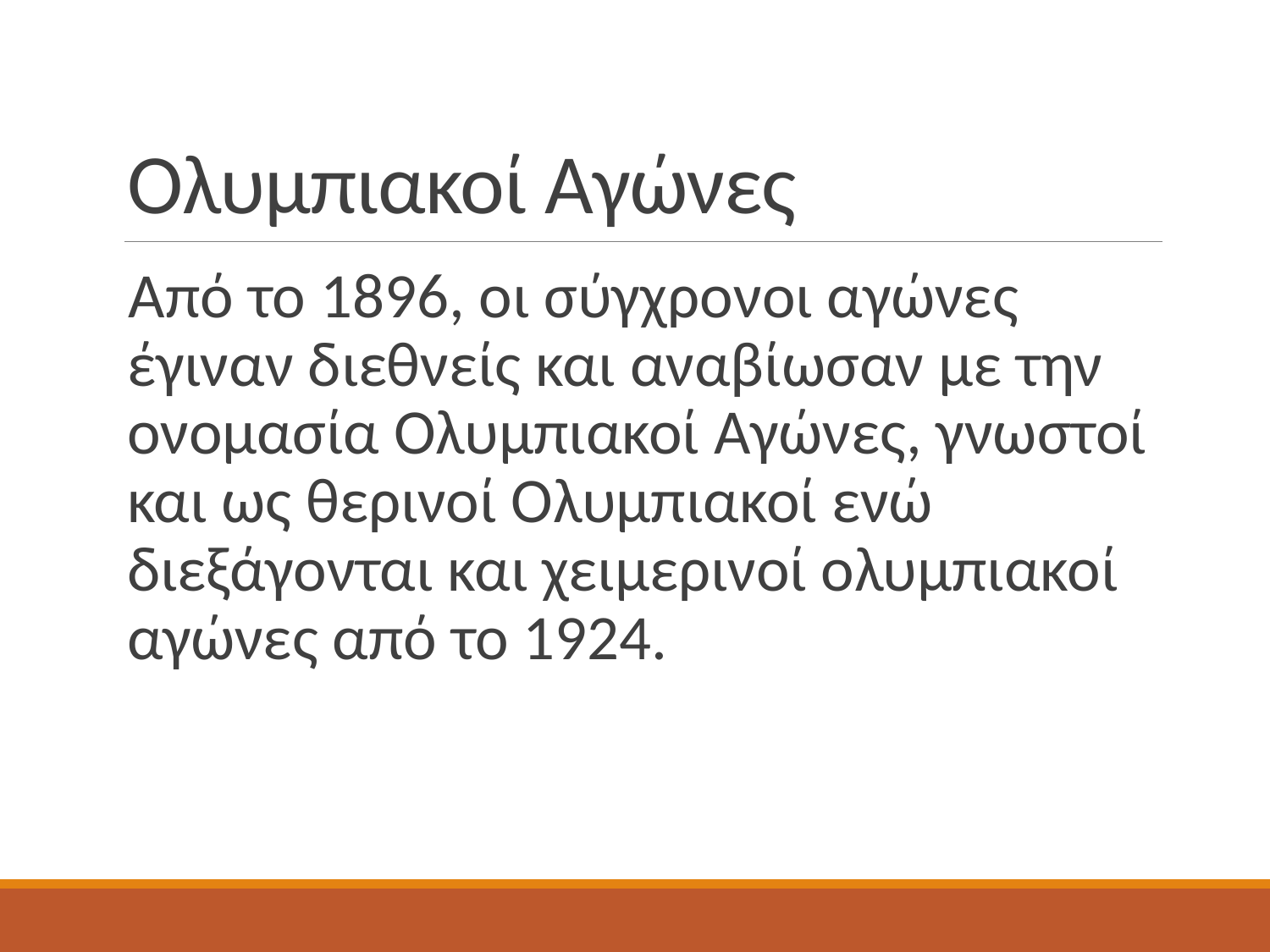

# Ολυμπιακοί Αγώνες
Από το 1896, οι σύγχρονοι αγώνες έγιναν διεθνείς και αναβίωσαν με την ονομασία Ολυμπιακοί Αγώνες, γνωστοί και ως θερινοί Ολυμπιακοί ενώ διεξάγονται και χειμερινοί ολυμπιακοί αγώνες από το 1924.